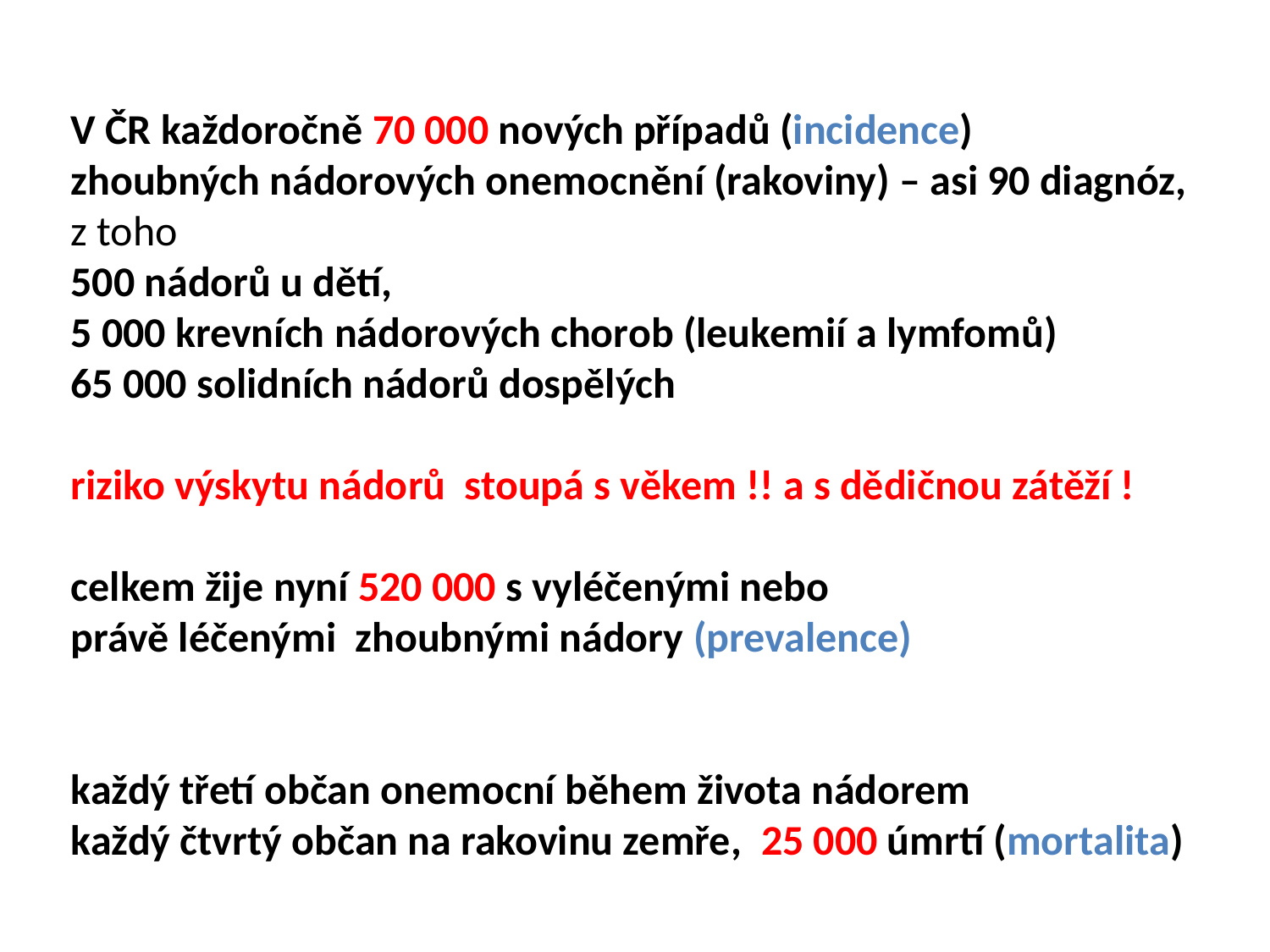

V ČR každoročně 70 000 nových případů (incidence)
zhoubných nádorových onemocnění (rakoviny) – asi 90 diagnóz,
z toho
500 nádorů u dětí,
5 000 krevních nádorových chorob (leukemií a lymfomů)
65 000 solidních nádorů dospělých

riziko výskytu nádorů  stoupá s věkem !! a s dědičnou zátěží !

celkem žije nyní 520 000 s vyléčenými nebo
právě léčenými  zhoubnými nádory (prevalence)

každý třetí občan onemocní během života nádorem
každý čtvrtý občan na rakovinu zemře,  25 000 úmrtí (mortalita)